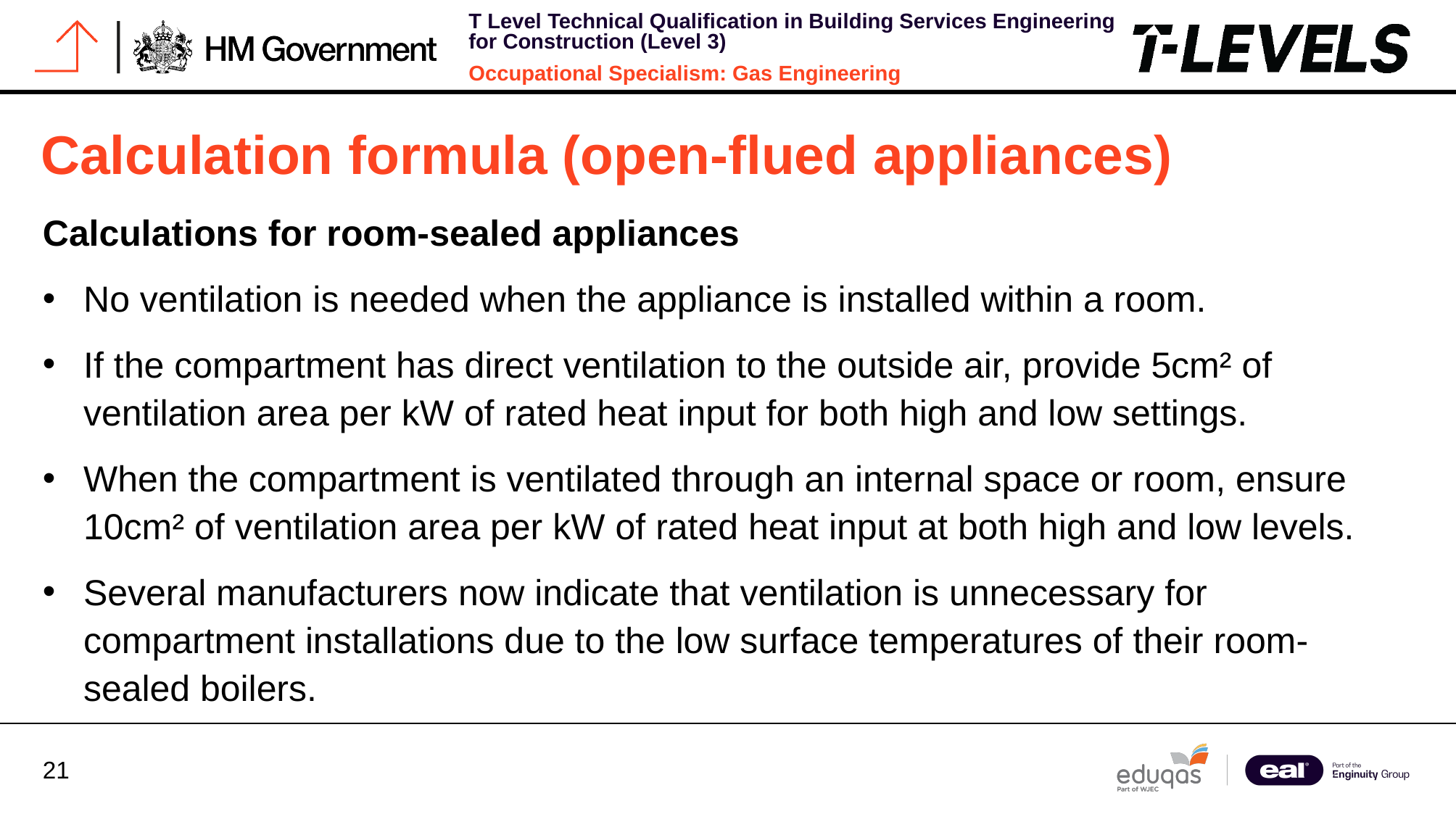

# Calculation formula (open-flued appliances)
Calculations for room-sealed appliances
No ventilation is needed when the appliance is installed within a room.
If the compartment has direct ventilation to the outside air, provide 5cm² of ventilation area per kW of rated heat input for both high and low settings.
When the compartment is ventilated through an internal space or room, ensure 10cm² of ventilation area per kW of rated heat input at both high and low levels.
Several manufacturers now indicate that ventilation is unnecessary for compartment installations due to the low surface temperatures of their room-sealed boilers.